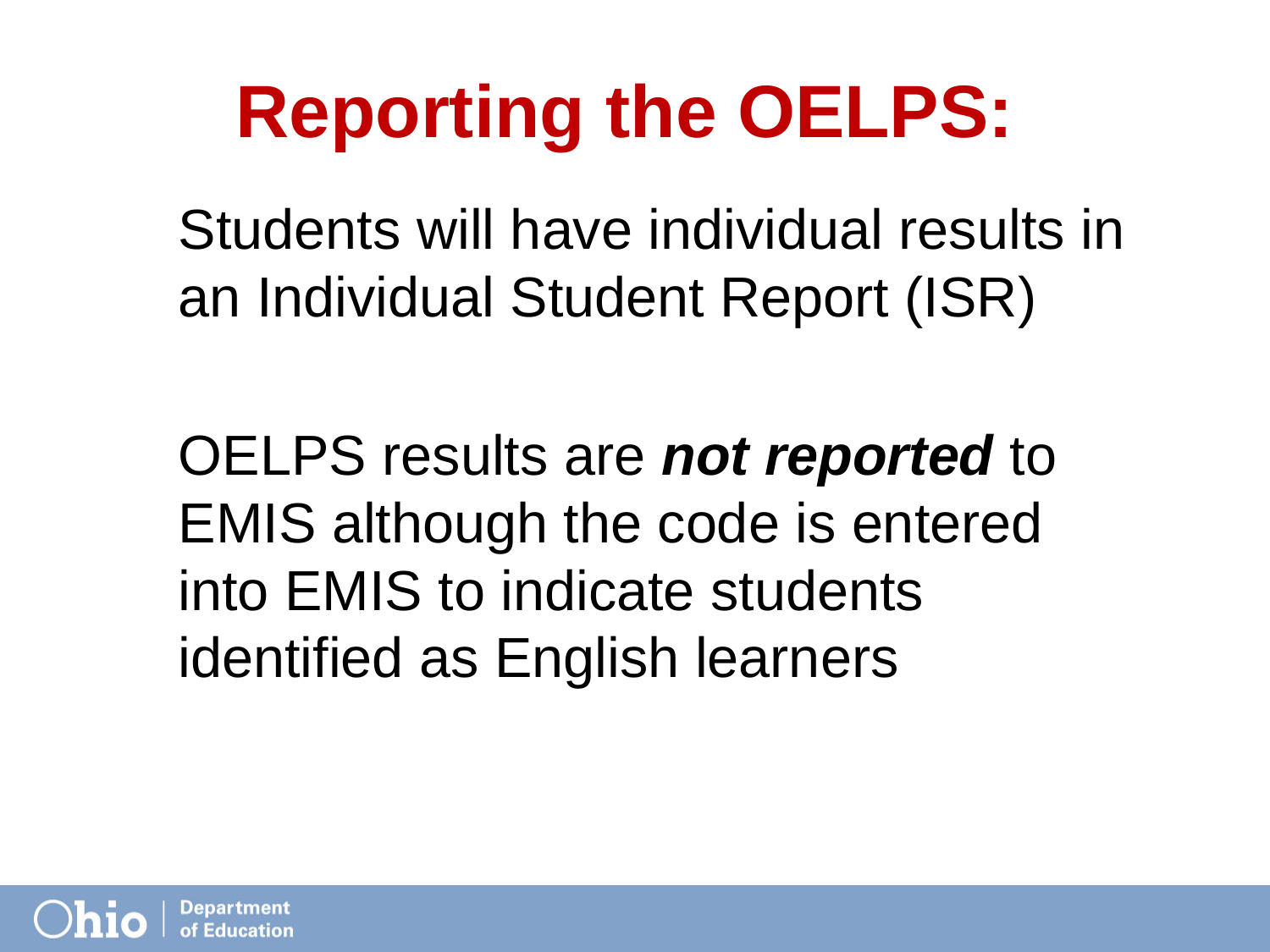

# Reporting the OELPS:
Students will have individual results in an Individual Student Report (ISR)

OELPS results are not reported to EMIS although the code is entered into EMIS to indicate students identified as English learners